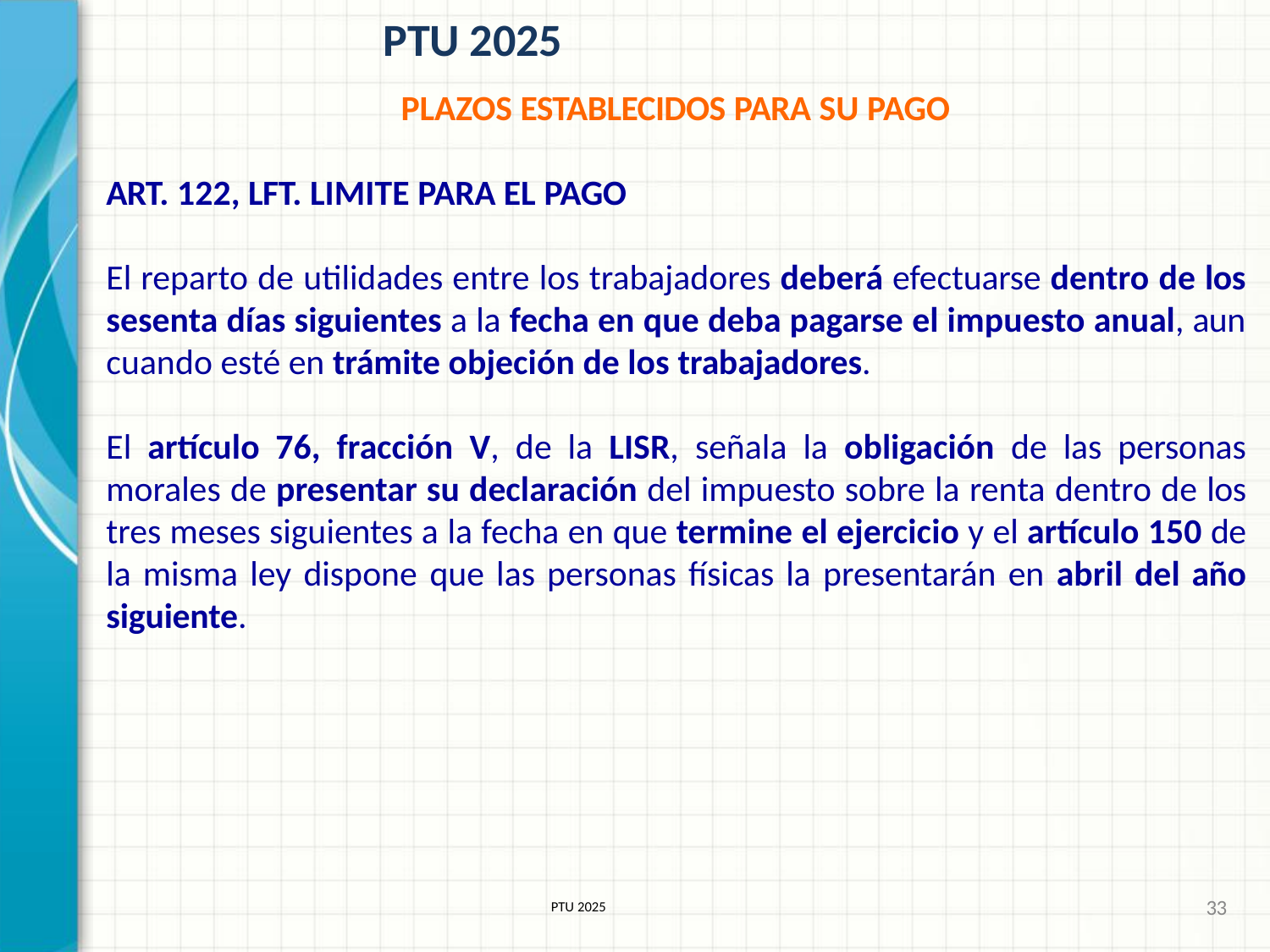

# PTU 2025
PLAZOS ESTABLECIDOS PARA SU PAGO
ART. 122, LFT. LIMITE PARA EL PAGO
El reparto de utilidades entre los trabajadores deberá efectuarse dentro de los sesenta días siguientes a la fecha en que deba pagarse el impuesto anual, aun cuando esté en trámite objeción de los trabajadores.
El artículo 76, fracción V, de la LISR, señala la obligación de las personas morales de presentar su declaración del impuesto sobre la renta dentro de los tres meses siguientes a la fecha en que termine el ejercicio y el artículo 150 de la misma ley dispone que las personas físicas la presentarán en abril del año siguiente.
33
PTU 2025